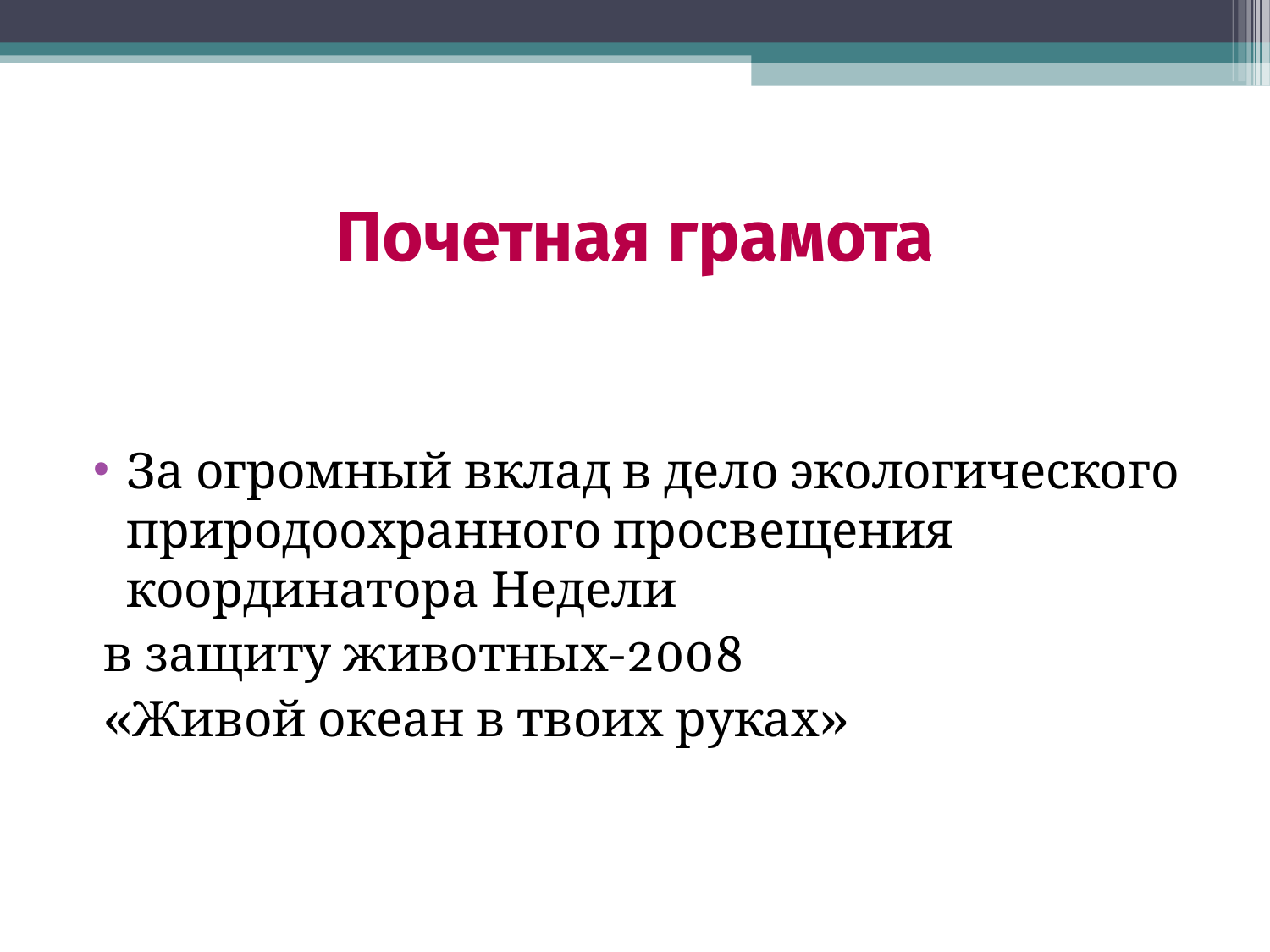

Почетная грамота

За огромный вклад в дело экологического природоохранного просвещения координатора Недели
 в защиту животных-2008
 «Живой океан в твоих руках»